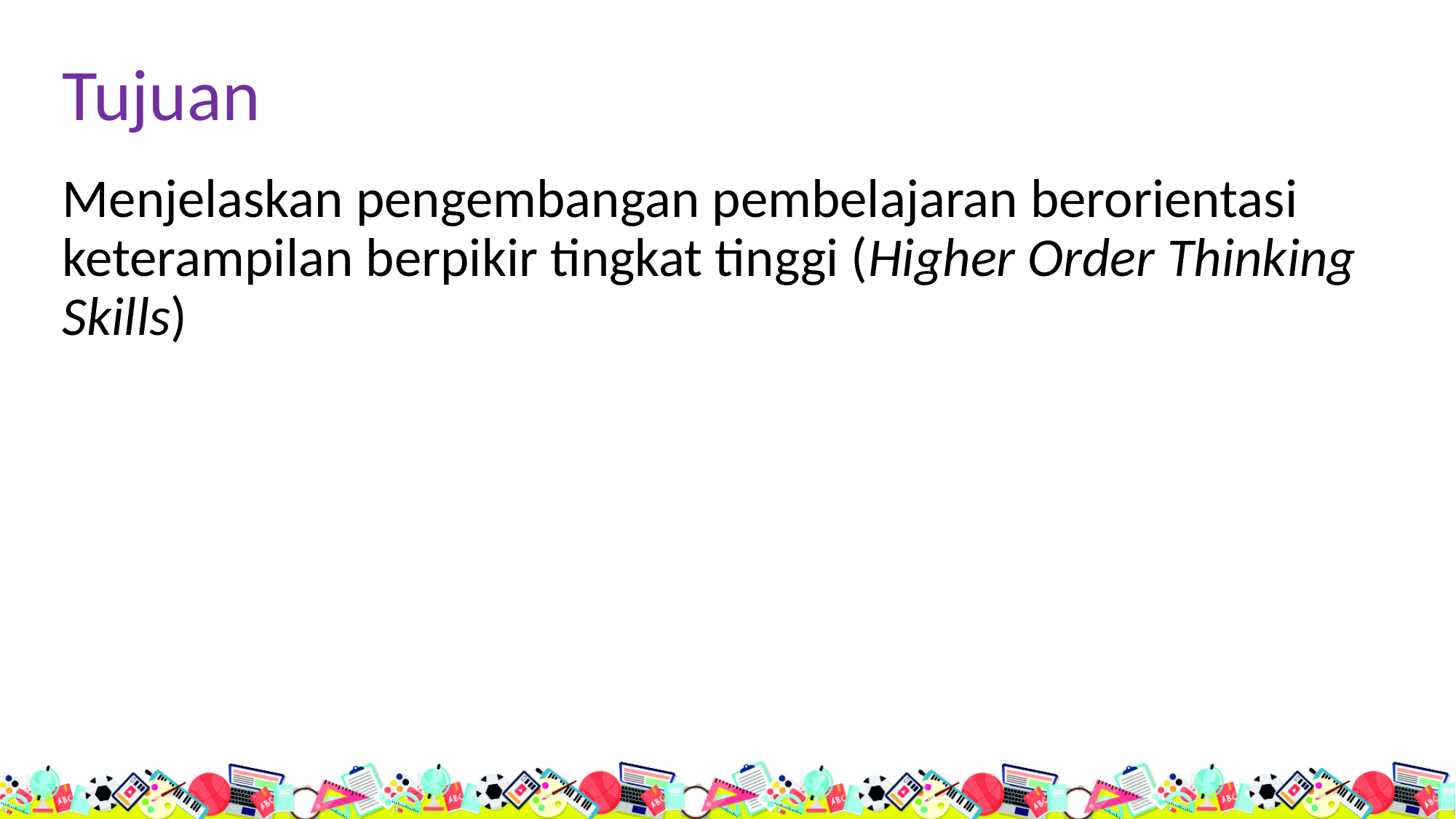

# Tujuan
Menjelaskan pengembangan pembelajaran berorientasi keterampilan berpikir tingkat tinggi (Higher Order Thinking Skills)